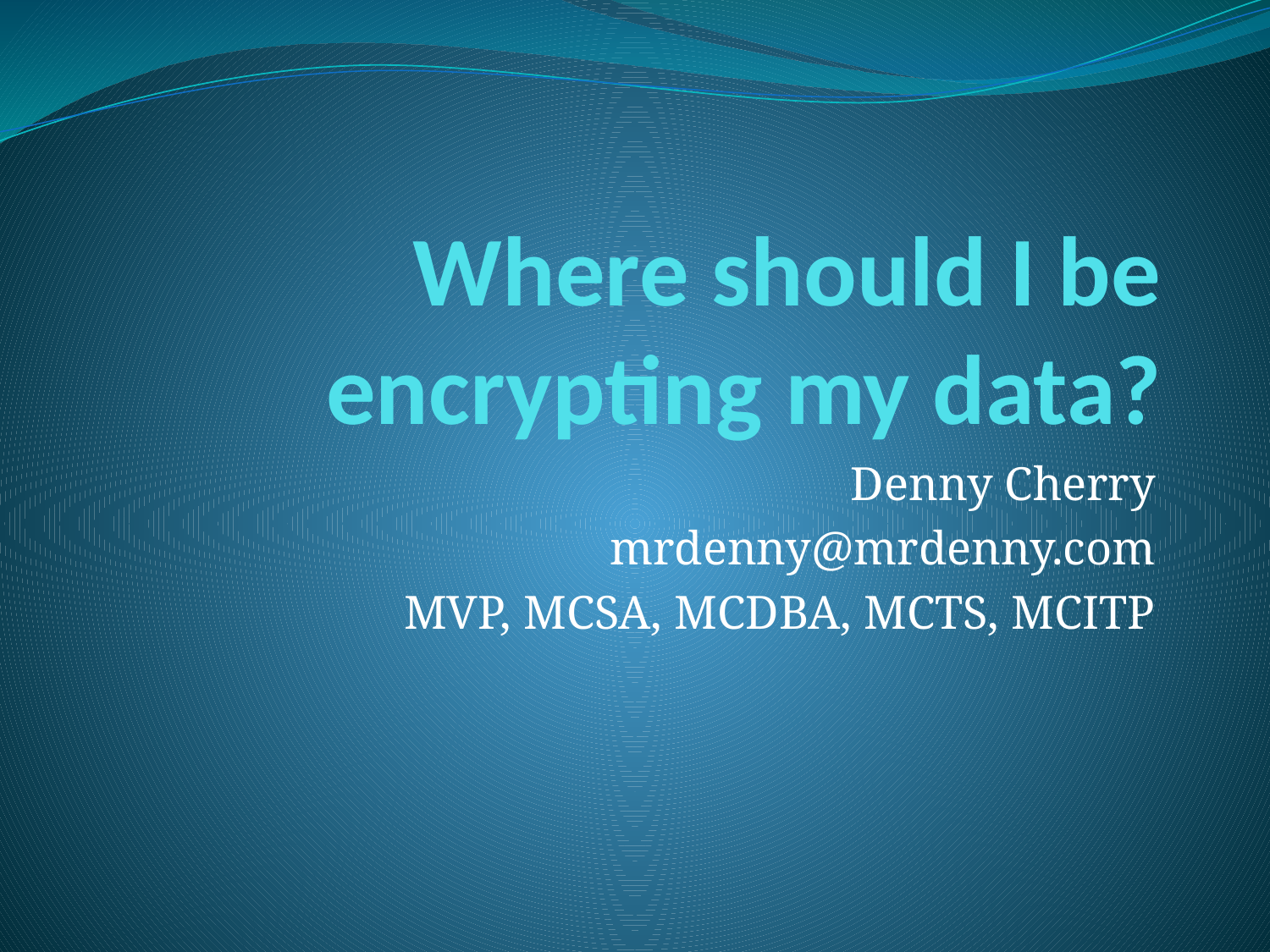

# Where should I be encrypting my data?
Denny Cherry
mrdenny@mrdenny.com
MVP, MCSA, MCDBA, MCTS, MCITP